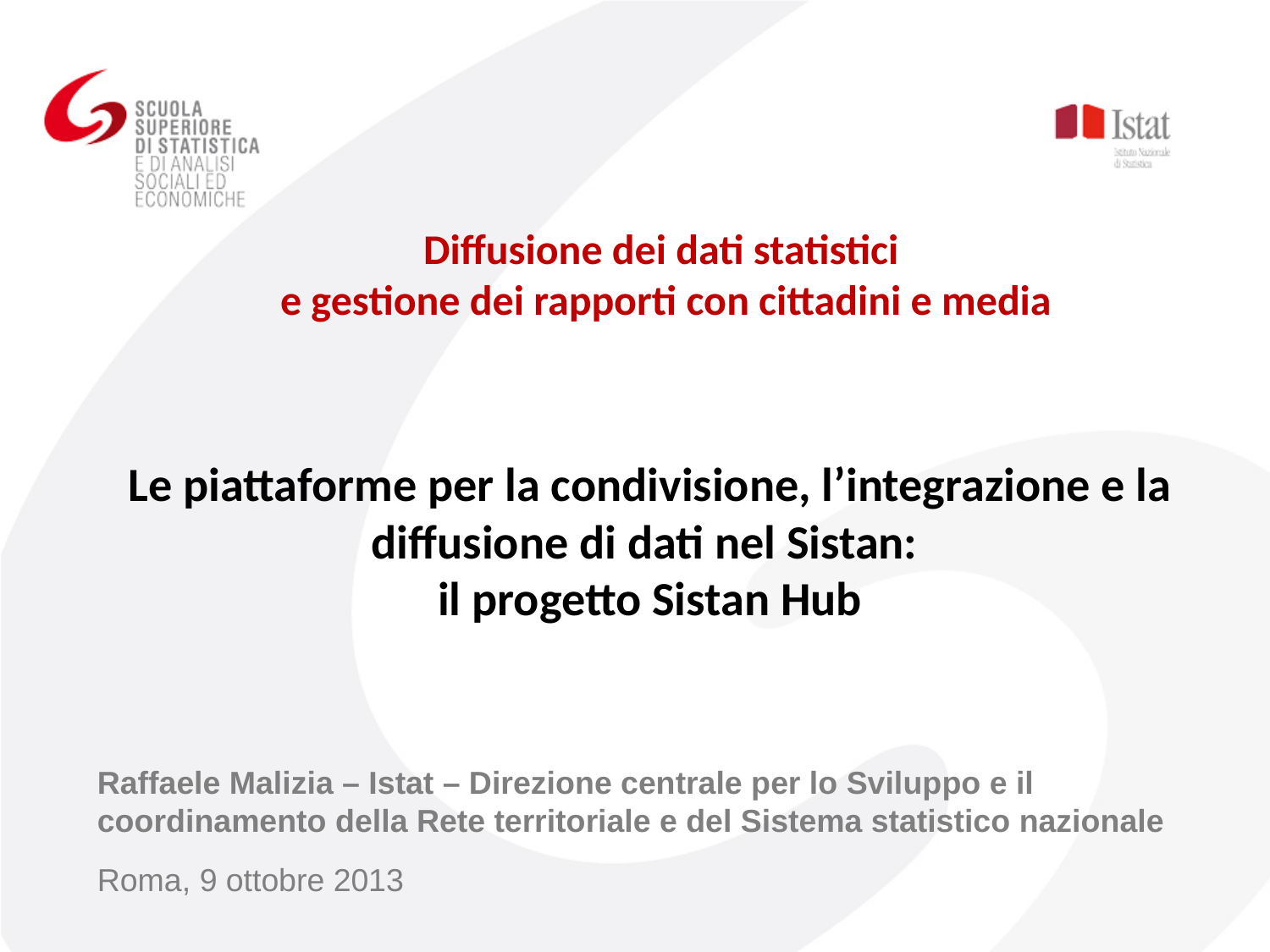

Diffusione dei dati statistici
e gestione dei rapporti con cittadini e media
# Le piattaforme per la condivisione, l’integrazione e la diffusione di dati nel Sistan: il progetto Sistan Hub
Raffaele Malizia – Istat – Direzione centrale per lo Sviluppo e il coordinamento della Rete territoriale e del Sistema statistico nazionale
Roma, 9 ottobre 2013